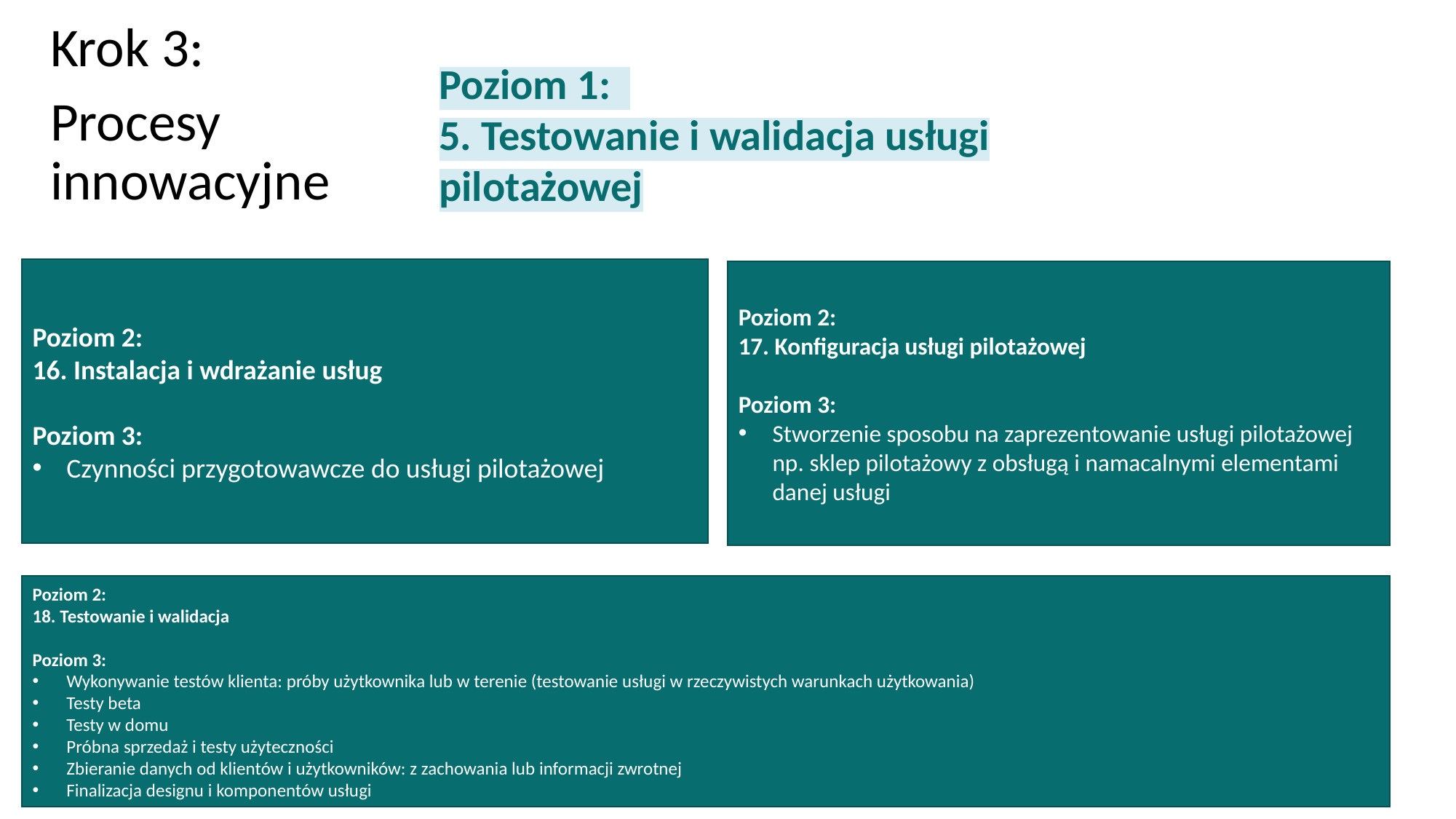

Krok 3:
Procesy innowacyjne
Poziom 1:
5. Testowanie i walidacja usługi pilotażowej
Poziom 2:
16. Instalacja i wdrażanie usług

Poziom 3:
Czynności przygotowawcze do usługi pilotażowej
Poziom 2:
17. Konfiguracja usługi pilotażowej

Poziom 3:
Stworzenie sposobu na zaprezentowanie usługi pilotażowej np. sklep pilotażowy z obsługą i namacalnymi elementami danej usługi

Poziom 2:
18. Testowanie i walidacja

Poziom 3:
Wykonywanie testów klienta: próby użytkownika lub w terenie (testowanie usługi w rzeczywistych warunkach użytkowania)
Testy beta
Testy w domu
Próbna sprzedaż i testy użyteczności
Zbieranie danych od klientów i użytkowników: z zachowania lub informacji zwrotnej
Finalizacja designu i komponentów usługi